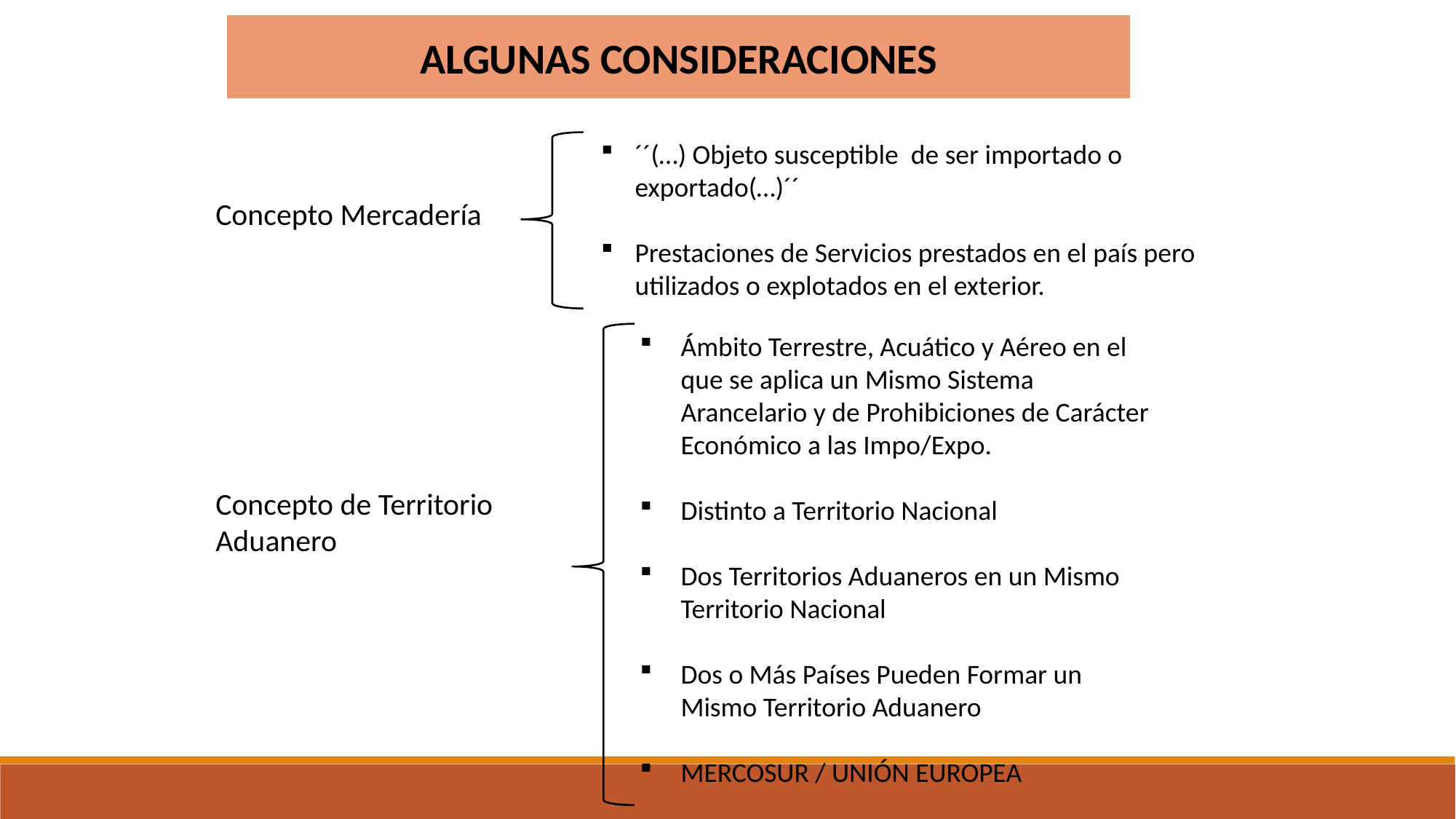

ALGUNAS CONSIDERACIONES
´´(…) Objeto susceptible  de ser importado o exportado(…)´´

Prestaciones de Servicios prestados en el país pero utilizados o explotados en el exterior.

Concepto Mercadería

Ámbito Terrestre, Acuático y Aéreo en el que se aplica un Mismo Sistema Arancelario y de Prohibiciones de Carácter Económico a las Impo/Expo.

Distinto a Territorio Nacional

Dos Territorios Aduaneros en un Mismo Territorio Nacional

Dos o Más Países Pueden Formar un Mismo Territorio Aduanero

MERCOSUR / UNIÓN EUROPEA

Concepto de Territorio Aduanero